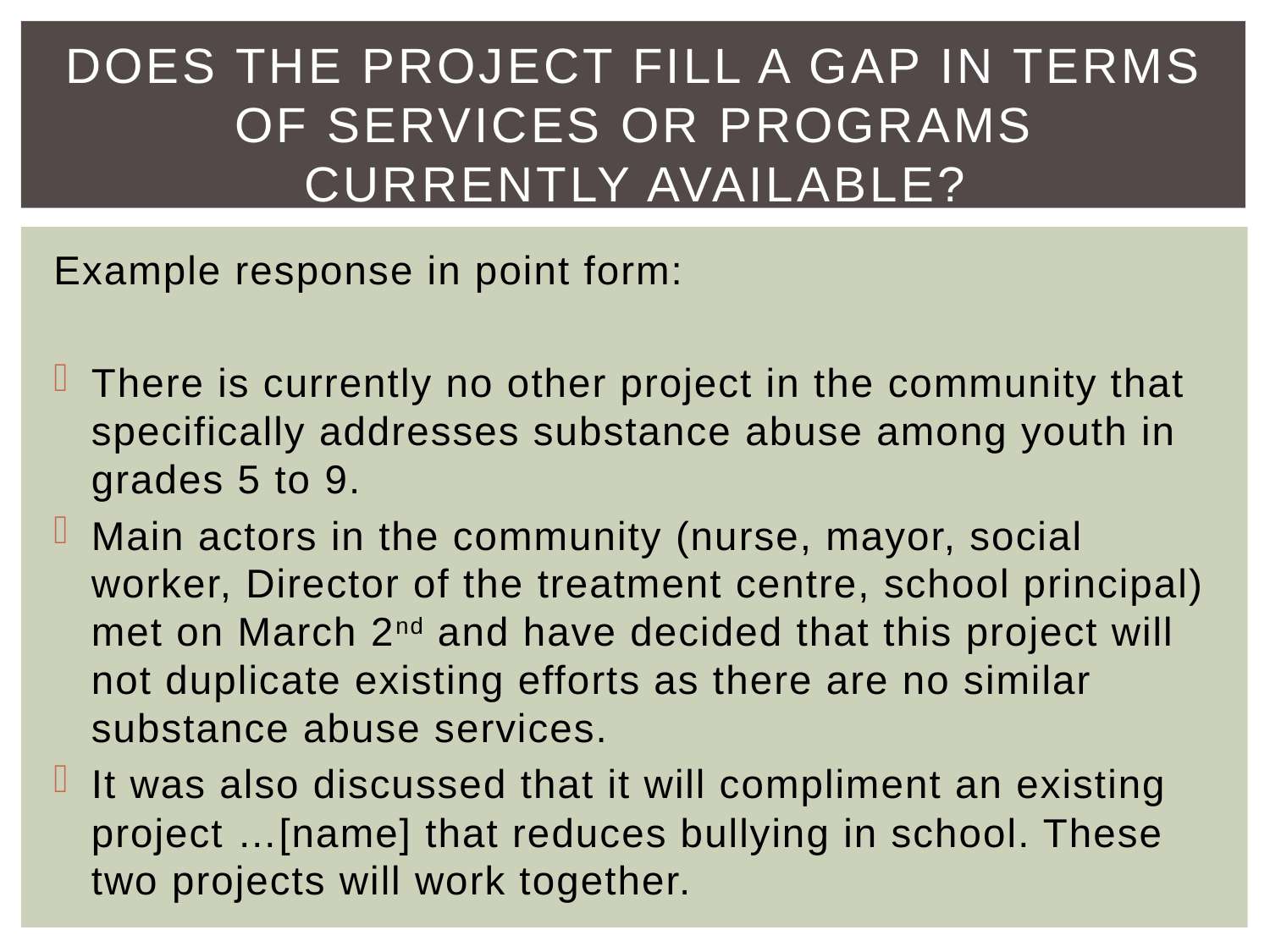

# Does the project fill a gap in terms of services or programs currently available?
Example response in point form:

There is currently no other project in the community that specifically addresses substance abuse among youth in grades 5 to 9.
Main actors in the community (nurse, mayor, social worker, Director of the treatment centre, school principal) met on March 2nd and have decided that this project will not duplicate existing efforts as there are no similar substance abuse services.
It was also discussed that it will compliment an existing project …[name] that reduces bullying in school. These two projects will work together.